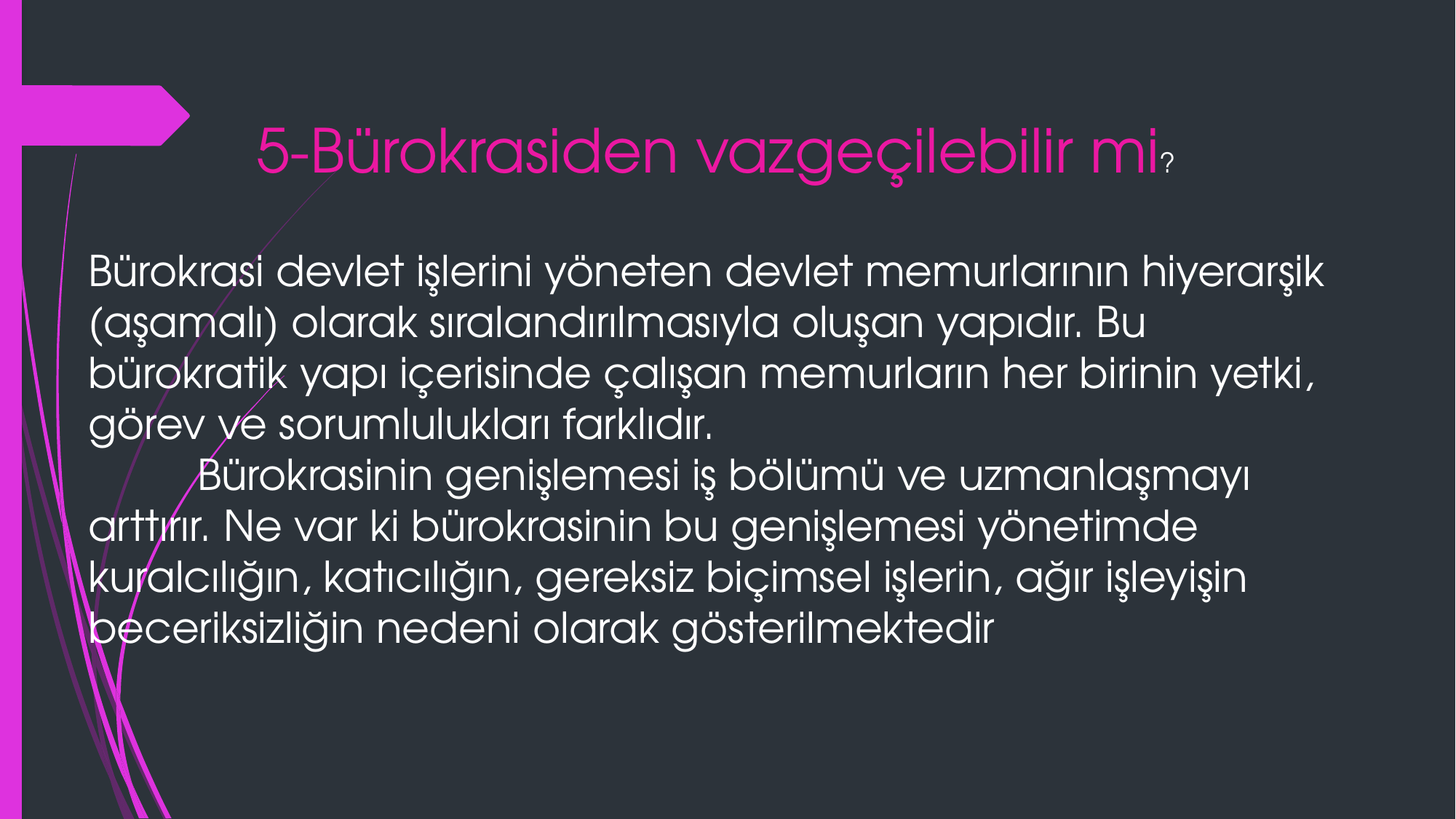

5-Bürokrasiden vazgeçilebilir mi?
Bürokrasi devlet işlerini yöneten devlet memurlarının hiyerarşik (aşamalı) olarak sıralandırılmasıyla oluşan yapıdır. Bu bürokratik yapı içerisinde çalışan memurların her birinin yetki, görev ve sorumlulukları farklıdır.
	Bürokrasinin genişlemesi iş bölümü ve uzmanlaşmayı arttırır. Ne var ki bürokrasinin bu genişlemesi yönetimde kuralcılığın, katıcılığın, gereksiz biçimsel işlerin, ağır işleyişin beceriksizliğin nedeni olarak gösterilmektedir